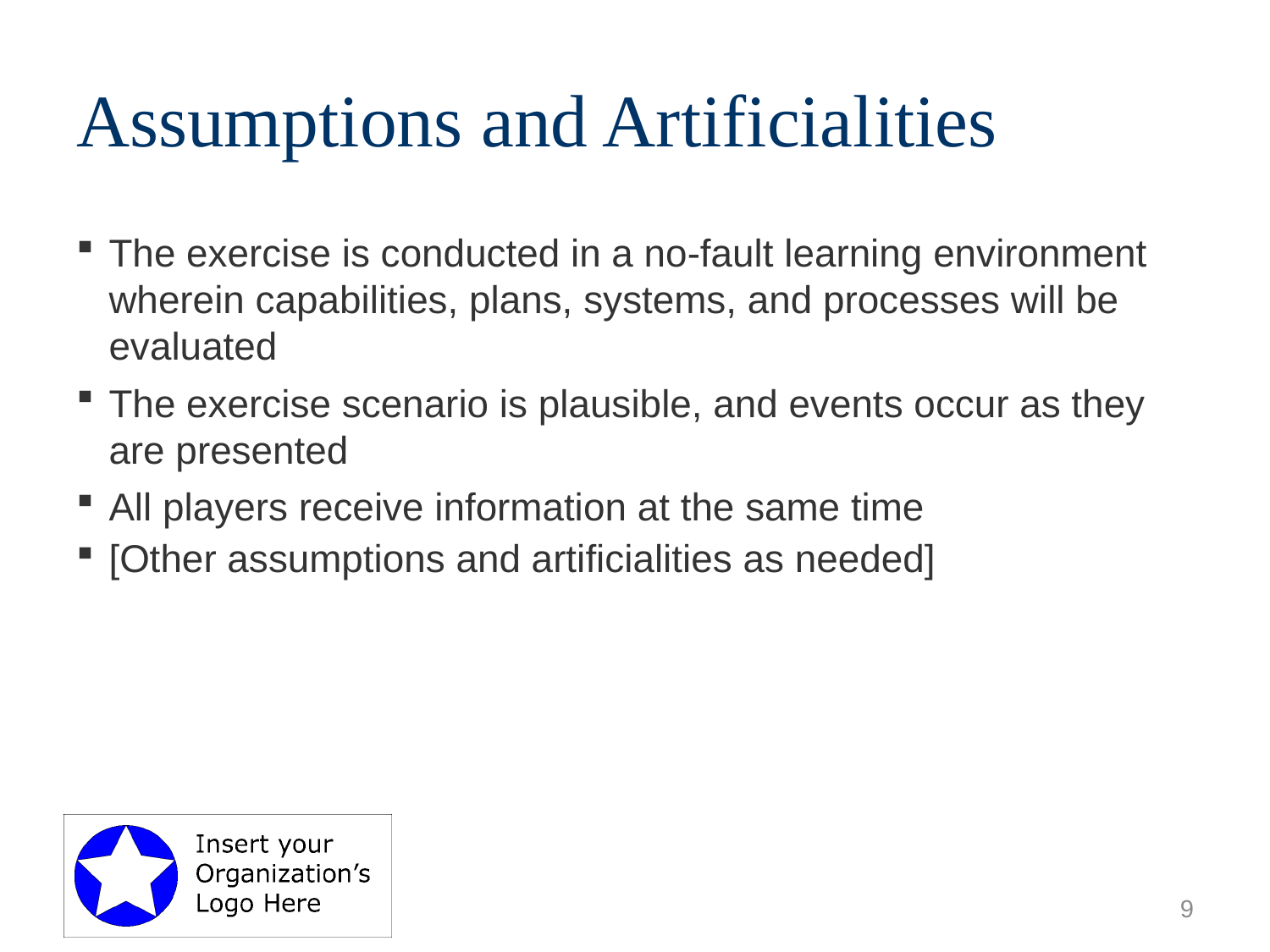

# Assumptions and Artificialities
The exercise is conducted in a no-fault learning environment wherein capabilities, plans, systems, and processes will be evaluated
The exercise scenario is plausible, and events occur as they are presented
All players receive information at the same time
[Other assumptions and artificialities as needed]
9